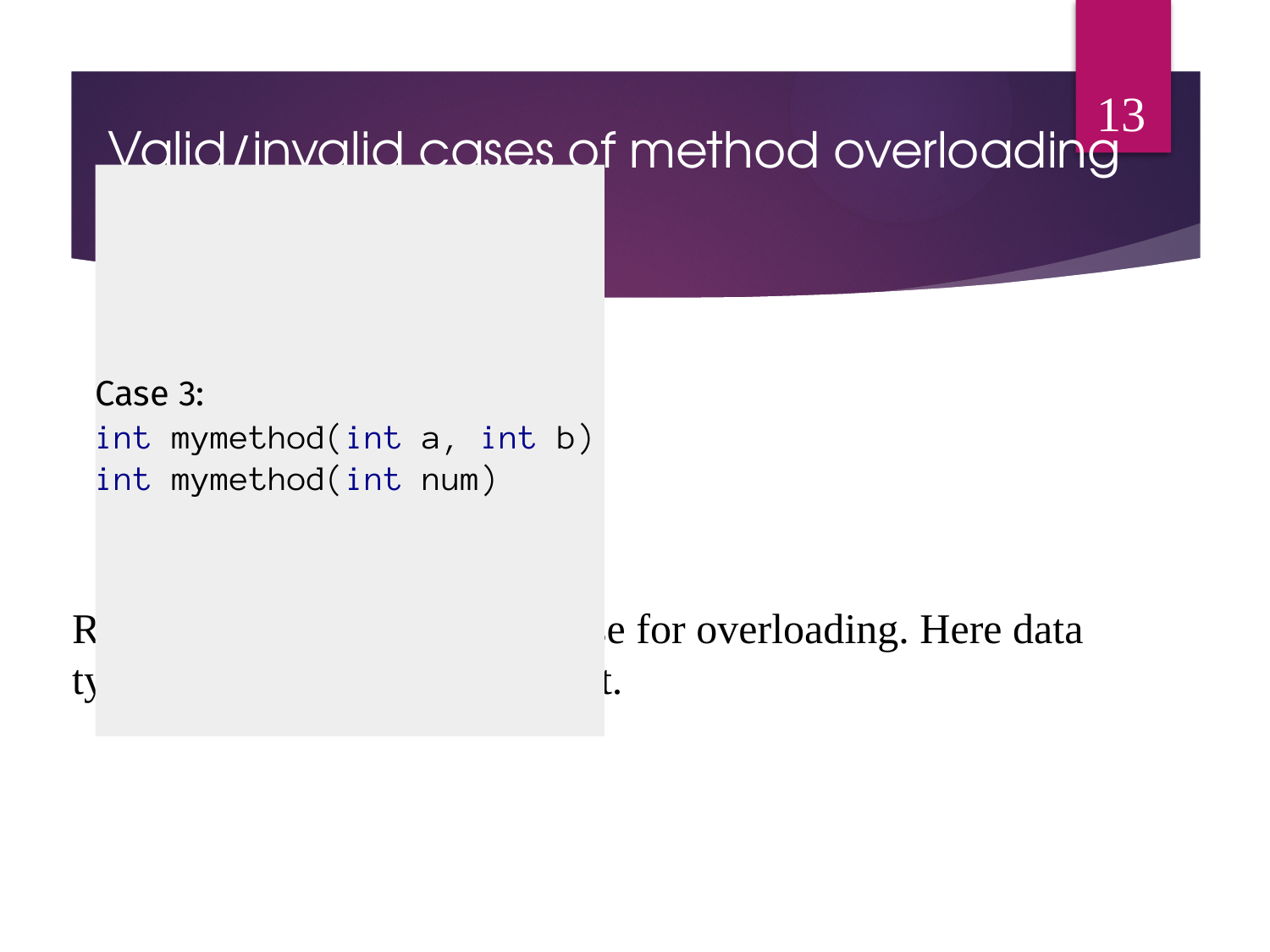

13
# Valid/invalid cases of method overloading
Case 3:
int mymethod(int a, int b)
int mymethod(int num)
Result: Perfectly fine. Valid case for overloading. Here data types of arguments are different.